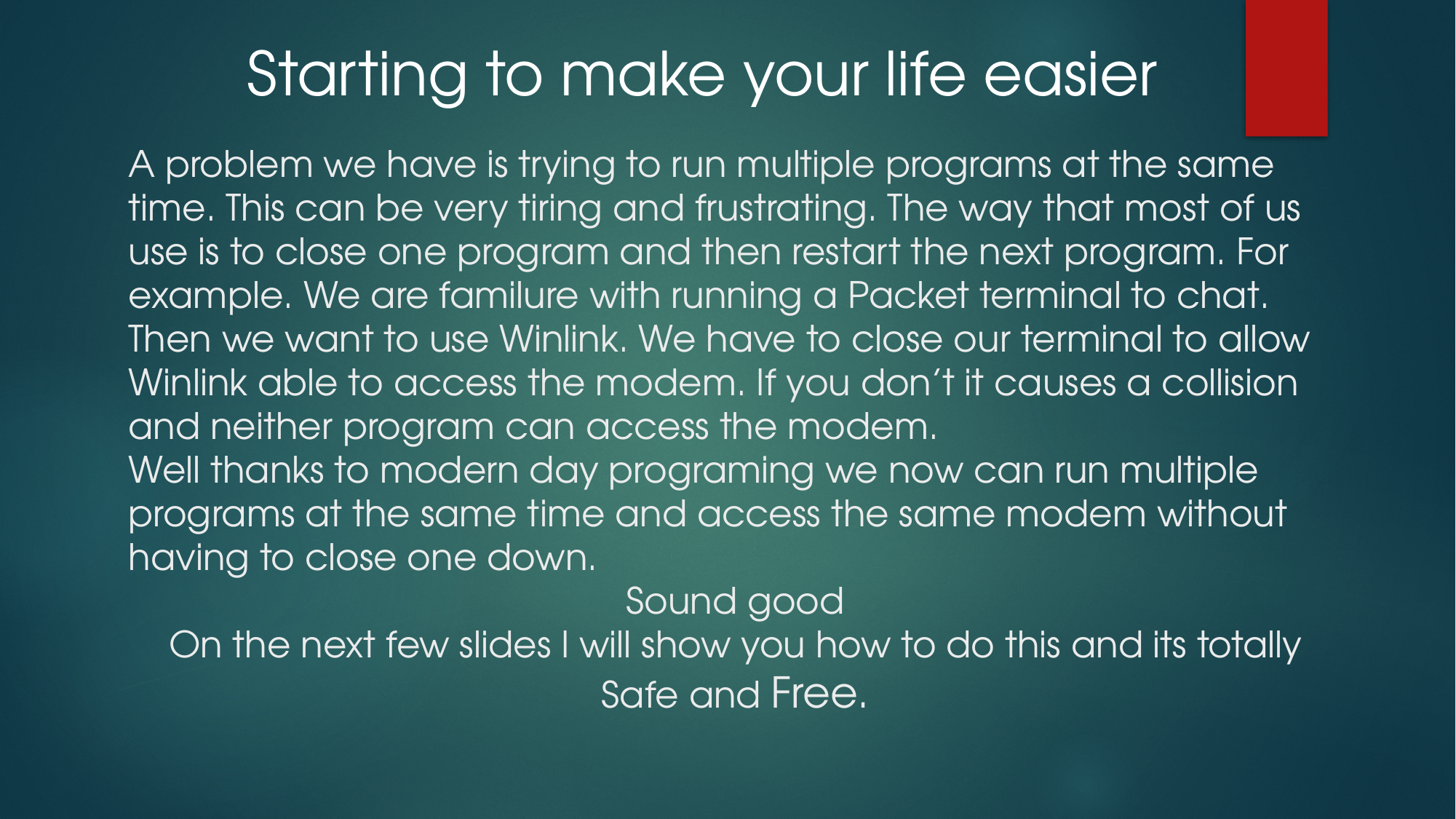

Starting to make your life easier
A problem we have is trying to run multiple programs at the same time. This can be very tiring and frustrating. The way that most of us use is to close one program and then restart the next program. For example. We are familure with running a Packet terminal to chat. Then we want to use Winlink. We have to close our terminal to allow Winlink able to access the modem. If you don’t it causes a collision and neither program can access the modem.
Well thanks to modern day programing we now can run multiple programs at the same time and access the same modem without having to close one down.
Sound good
On the next few slides I will show you how to do this and its totally Safe and Free.